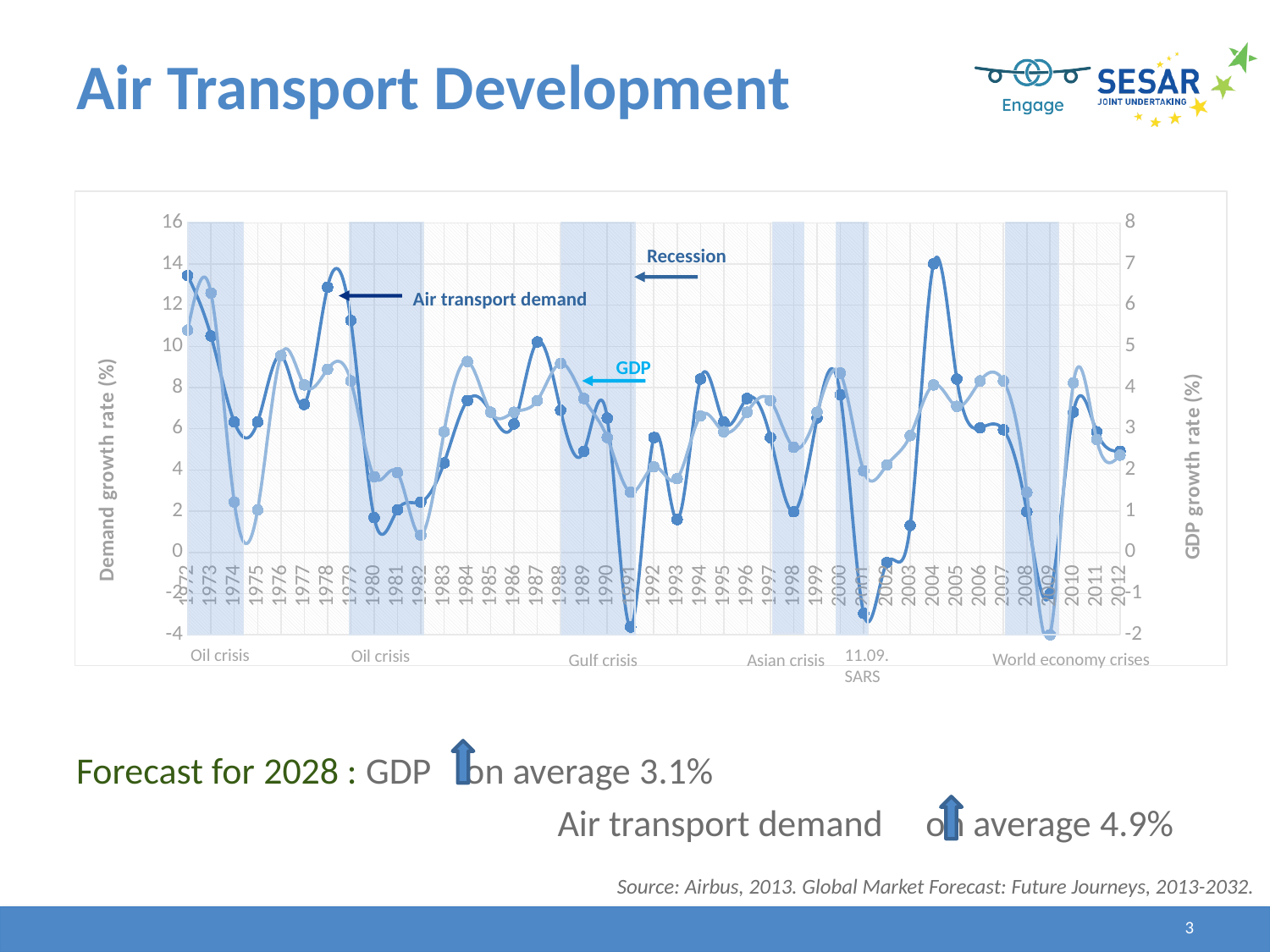

# Air Transport Development

### Chart

| Category |  |  |
|---|---|---|
| 1972 | 13.440758293838861 | 5.3933649289099455 |
| 1973 | 10.502369668246446 | 6.2938388625592365 |
| 1974 | 6.331753554502382 | 1.2227488151658759 |
| 1975 | 6.331753554502382 | 1.0331753554502372 |
| 1976 | 9.554502369668278 | 4.777251184834154 |
| 1977 | 7.184834123222739 | 4.066350710900474 |
| 1978 | 12.872037914691985 | 4.4454976303317535 |
| 1979 | 11.260663507109006 | 4.16113744075828 |
| 1980 | 1.6872037914691917 | 1.83886255924171 |
| 1981 | 2.0663507109004797 | 1.9336492890995258 |
| 1982 | 2.4454976303317535 | 0.41706161137440884 |
| 1983 | 4.341232227488151 | 2.92890995260664 |
| 1984 | 7.374407582938389 | 4.6350710900473935 |
| 1985 | 6.80568720379147 | 3.4028436018957327 |
| 1986 | 6.236966824644552 | 3.4028436018957327 |
| 1987 | 10.21800947867298 | 3.6872037914691997 |
| 1988 | 6.900473933649288 | 4.587677725118484 |
| 1989 | 4.909952606635072 | 3.734597156398104 |
| 1990 | 6.521327014218009 | 2.786729857819915 |
| 1991 | -3.6208530805687187 | 1.459715639810427 |
| 1992 | 5.573459715639825 | 2.0758293838862527 |
| 1993 | 1.5924170616113804 | 1.7914691943127958 |
| 1994 | 8.417061611374404 | 3.30805687203792 |
| 1995 | 6.331753554502382 | 2.92890995260664 |
| 1996 | 7.4691943127962075 | 3.4028436018957327 |
| 1997 | 5.573459715639825 | 3.6872037914691997 |
| 1998 | 1.971563981042653 | 2.5497630331753554 |
| 1999 | 6.521327014218009 | 3.4028436018957327 |
| 2000 | 7.658767772511849 | 4.3507109004739295 |
| 2001 | -2.9573459715639787 | 1.9810426540284363 |
| 2002 | -0.49289099526066527 | 2.123222748815176 |
| 2003 | 1.3080568720379153 | 2.834123222748815 |
| 2004 | 14.009478672985782 | 4.066350710900474 |
| 2005 | 8.417061611374404 | 3.545023696682464 |
| 2006 | 6.04739336492891 | 4.16113744075828 |
| 2007 | 5.95260663507109 | 4.16113744075828 |
| 2008 | 1.971563981042653 | 1.459715639810427 |
| 2009 | -2.0094786729857788 | -2.0 |
| 2010 | 6.80568720379147 | 4.113744075829384 |
| 2011 | 5.857819905213269 | 2.7393364928910002 |
| 2012 | 4.909952606635072 | 2.3601895734597154 |

Recession

Air transport demand

GDP

Oil crisis
11.09.
SARS
Oil crisis
World economy crises
Asian crisis
Gulf crisis
Forecast for 2028 : GDP    on average 3.1%
      Air transport demand     on average 4.9%

Source: Airbus, 2013. Global Market Forecast: Future Journeys, 2013-2032.
3